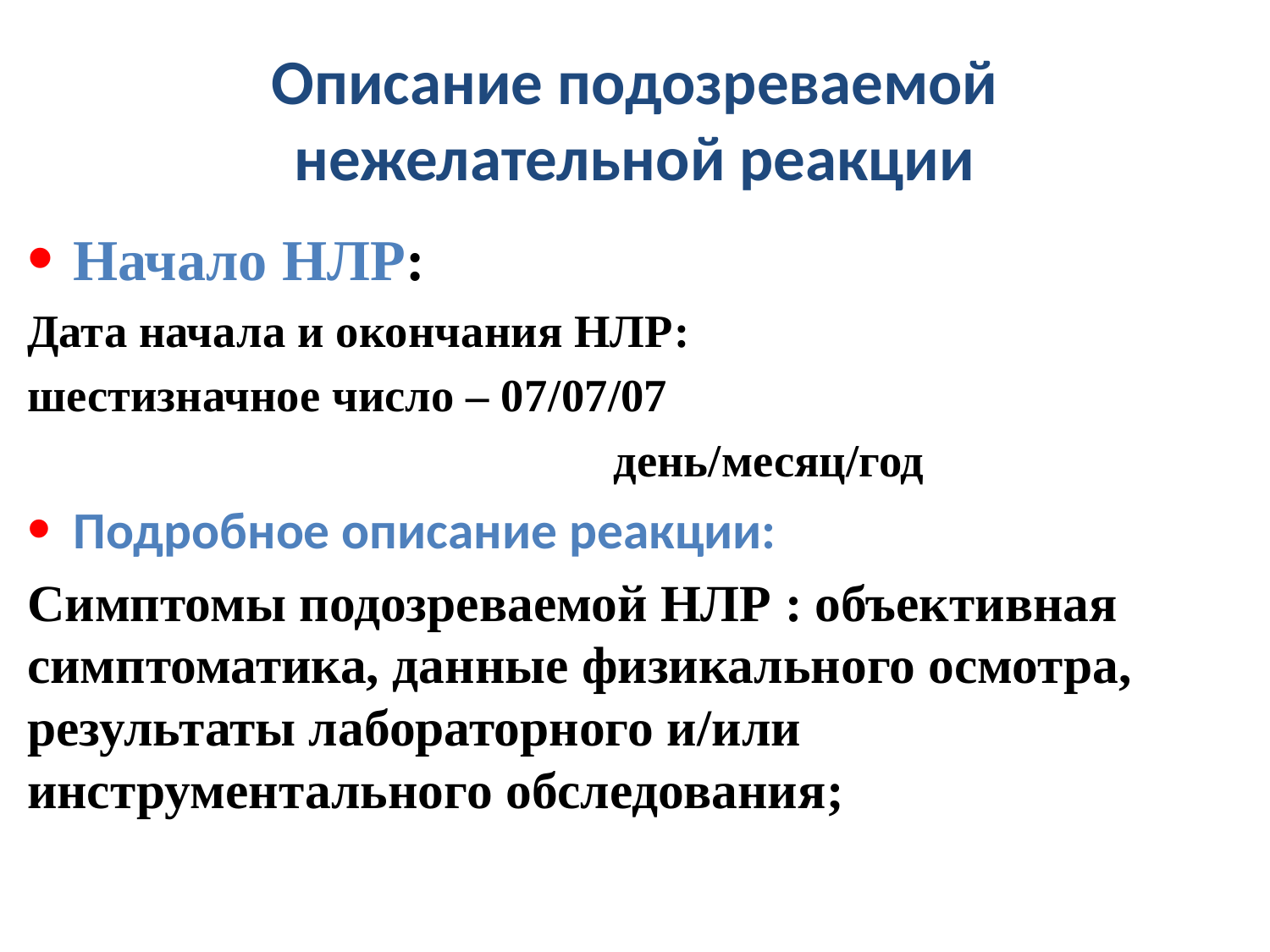

# Описание подозреваемой нежелательной реакции
Начало НЛР:
Дата начала и окончания НЛР:
шестизначное число – 07/07/07
                       день/месяц/год
Подробное описание реакции:
Симптомы подозреваемой НЛР : объективная симптоматика, данные физикального осмотра, результаты лабораторного и/или инструментального обследования;